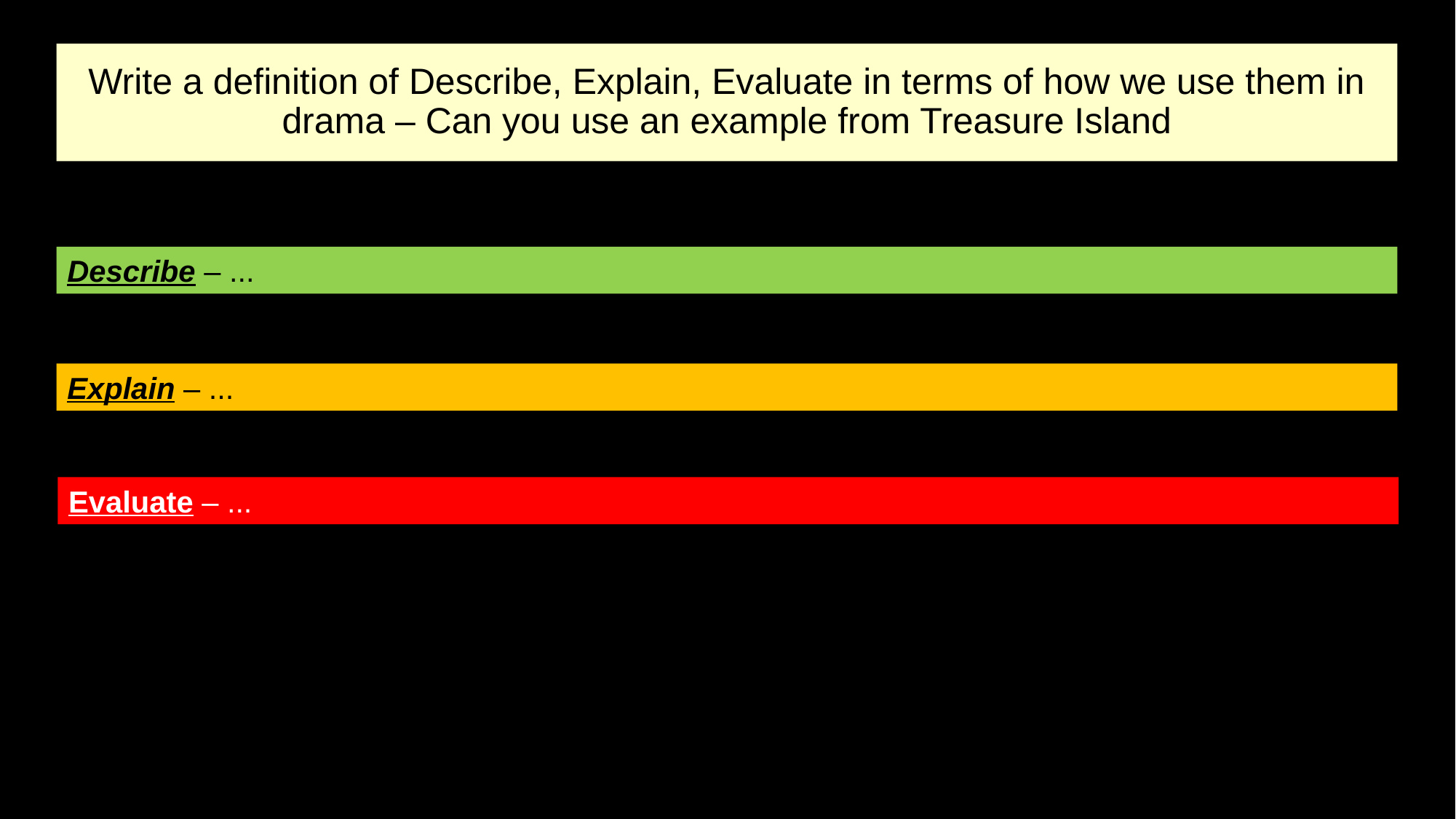

# Write a definition of Describe, Explain, Evaluate in terms of how we use them in drama – Can you use an example from Treasure Island
Describe – ...
Explain – ...
Evaluate – ...